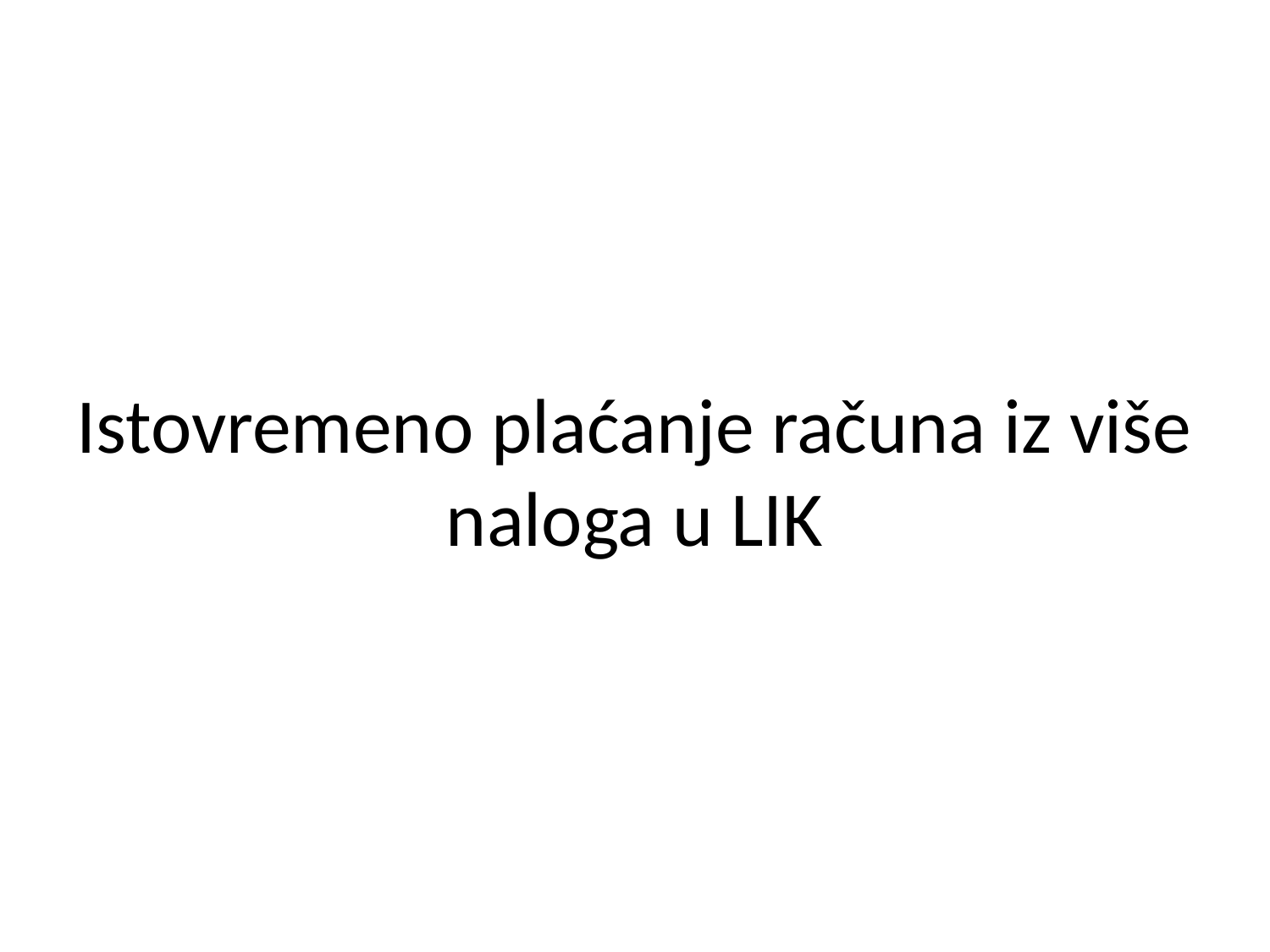

# Istovremeno plaćanje računa iz više naloga u LIK